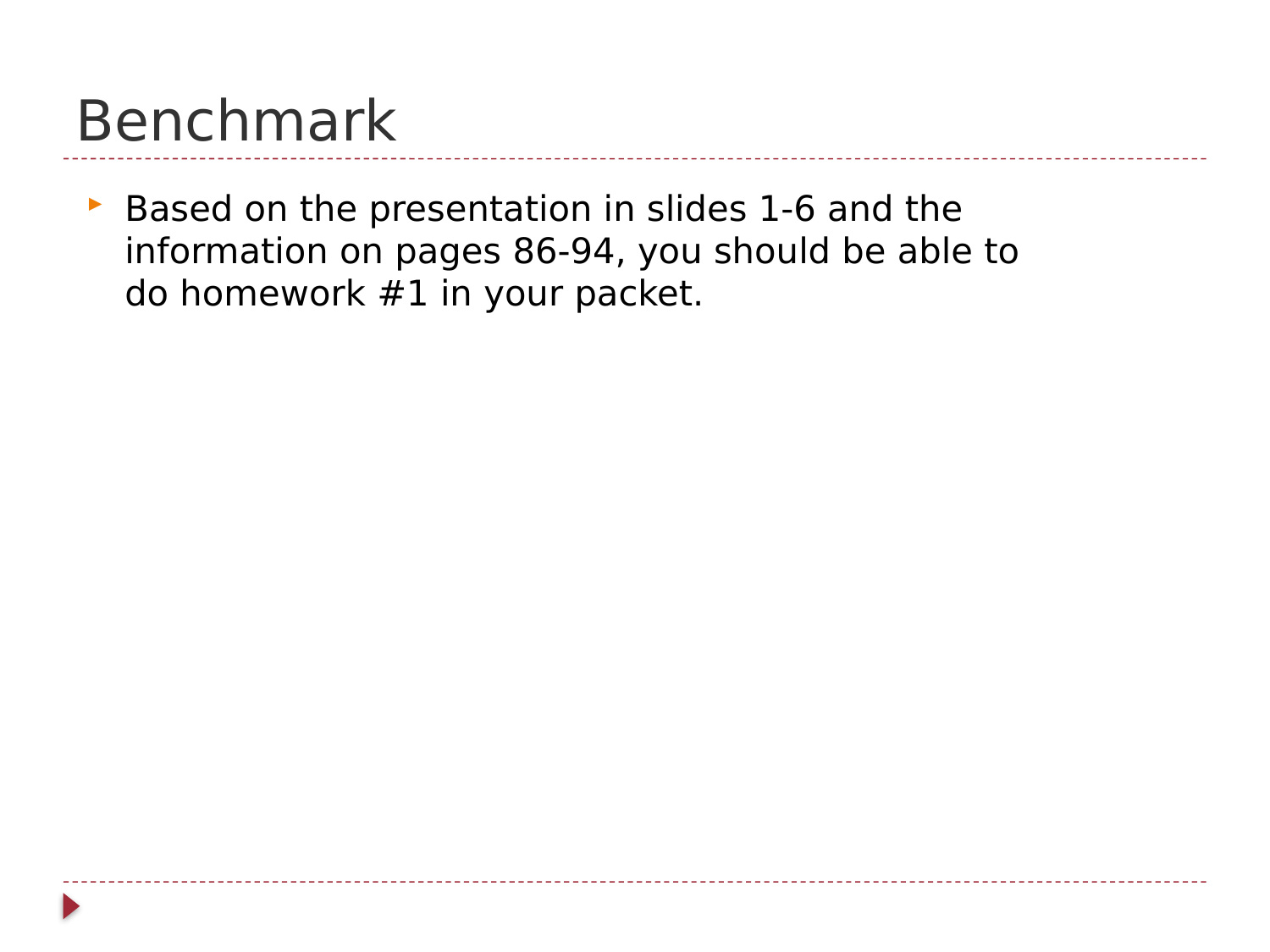

# Benchmark
Based on the presentation in slides 1-6 and the information on pages 86-94, you should be able to do homework #1 in your packet.